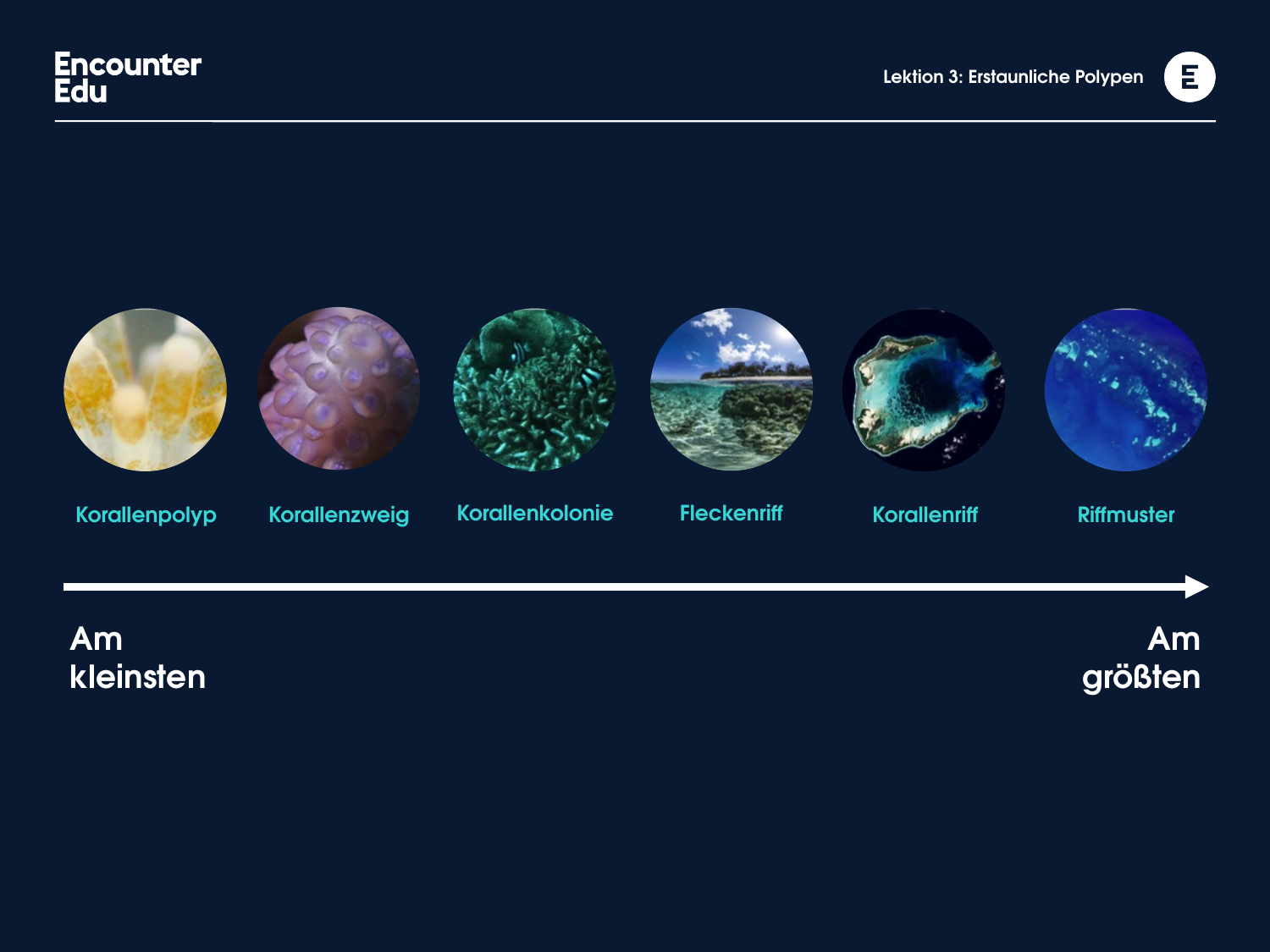

# Lektion 3: Erstaunliche Polypen

Korallenkolonie
Fleckenriff
Korallenpolyp
Korallenzweig
Korallenriff
Riffmuster
Am kleinsten
Am größten